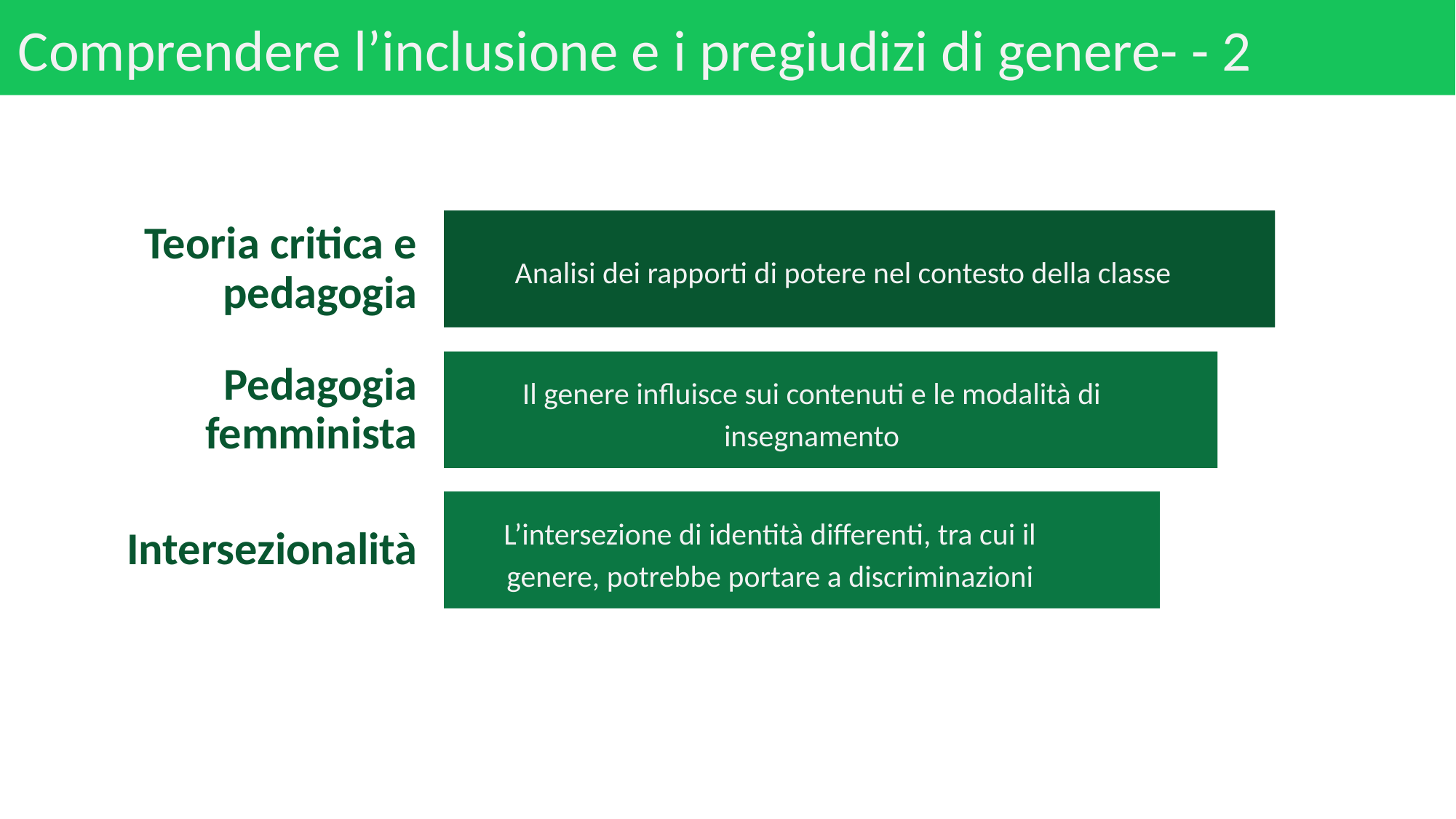

# Comprendere l’inclusione e i pregiudizi di genere- - 2

Teoria critica e pedagogia
Lorem ipsum dolor sit amet, consectetur adipiscing elit. Duis sit amet odio vel purus bibendum luctus.

Analisi dei rapporti di potere nel contesto della classe

Pedagogia femminista
Lorem ipsum dolor sit amet, consectetur adipiscing elit. Duis sit amet odio vel purus bibendum luctus.

Il genere influisce sui contenuti e le modalità di insegnamento

Intersezionalità
Lorem ipsum dolor sit amet, consectetur adipiscing elit. Duis sit amet odio vel purus bibendum luctus.

L’intersezione di identità differenti, tra cui il genere, potrebbe portare a discriminazioni